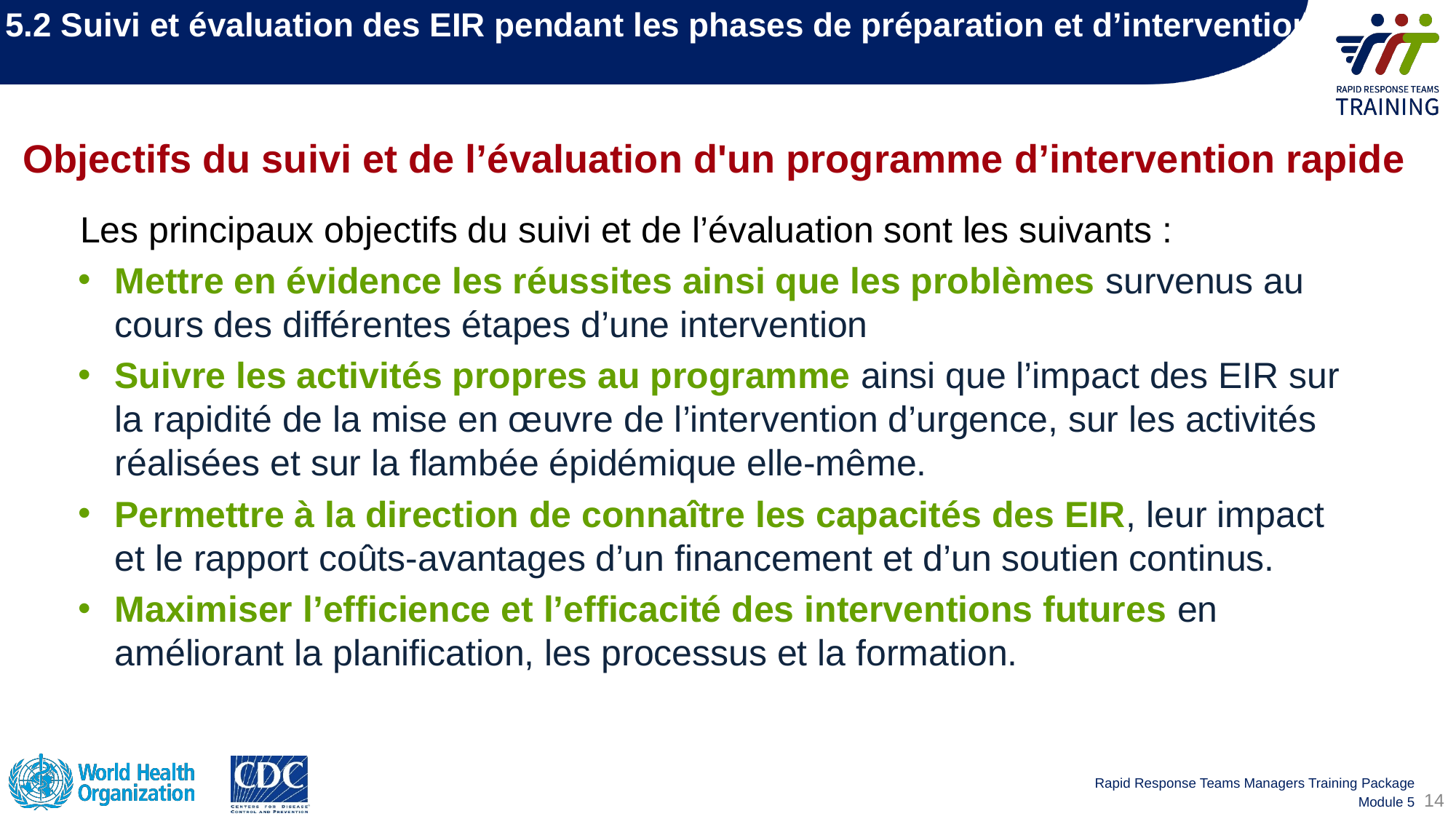

5.2 Suivi et évaluation des EIR pendant les phases de préparation et d’intervention
Objectifs du suivi et de l’évaluation d'un programme d’intervention rapide
Les principaux objectifs du suivi et de l’évaluation sont les suivants :
Mettre en évidence les réussites ainsi que les problèmes survenus au cours des différentes étapes d’une intervention
Suivre les activités propres au programme ainsi que l’impact des EIR sur la rapidité de la mise en œuvre de l’intervention d’urgence, sur les activités réalisées et sur la flambée épidémique elle-même.
Permettre à la direction de connaître les capacités des EIR, leur impact et le rapport coûts-avantages d’un financement et d’un soutien continus.
Maximiser l’efficience et l’efficacité des interventions futures en améliorant la planification, les processus et la formation.
14